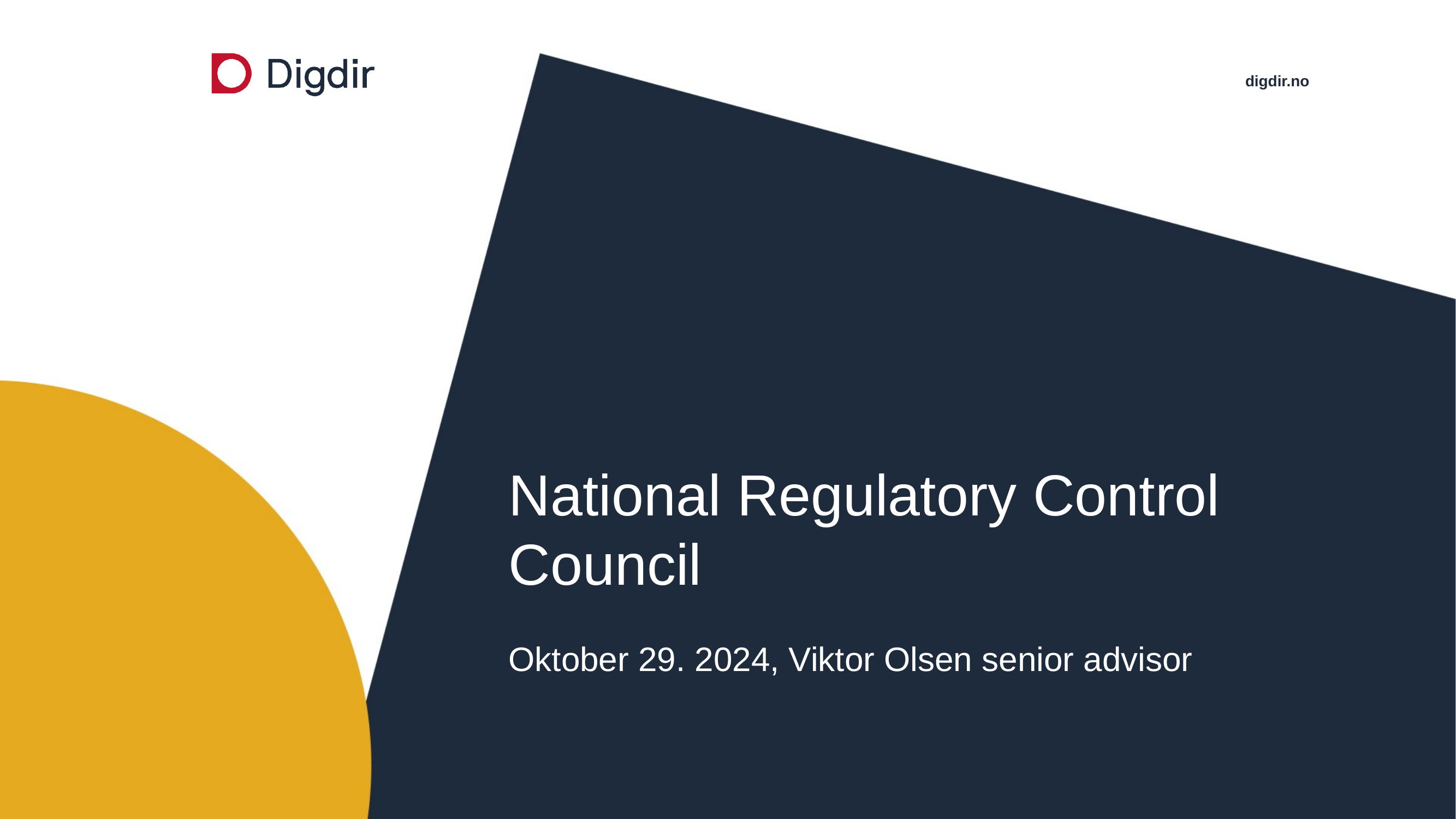

# National Regulatory Control Council Oktober 29. 2024, Viktor Olsen senior advisor